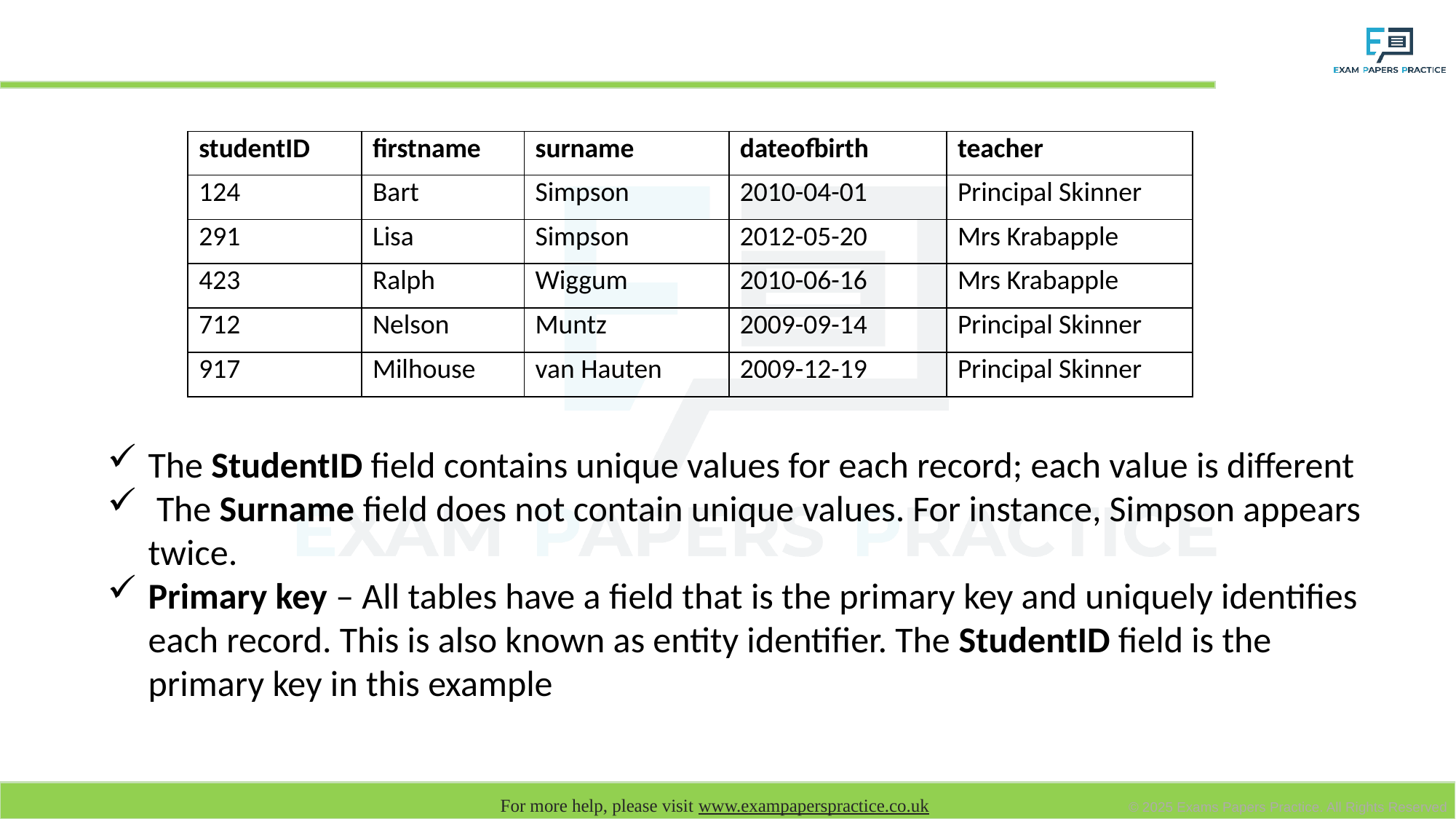

# Primary Key
| studentID | firstname | surname | dateofbirth | teacher |
| --- | --- | --- | --- | --- |
| 124 | Bart | Simpson | 2010-04-01 | Principal Skinner |
| 291 | Lisa | Simpson | 2012-05-20 | Mrs Krabapple |
| 423 | Ralph | Wiggum | 2010-06-16 | Mrs Krabapple |
| 712 | Nelson | Muntz | 2009-09-14 | Principal Skinner |
| 917 | Milhouse | van Hauten | 2009-12-19 | Principal Skinner |

The StudentID field contains unique values for each record; each value is different
 The Surname field does not contain unique values. For instance, Simpson appears twice.
Primary key – All tables have a field that is the primary key and uniquely identifies each record. This is also known as entity identifier. The StudentID field is the primary key in this example